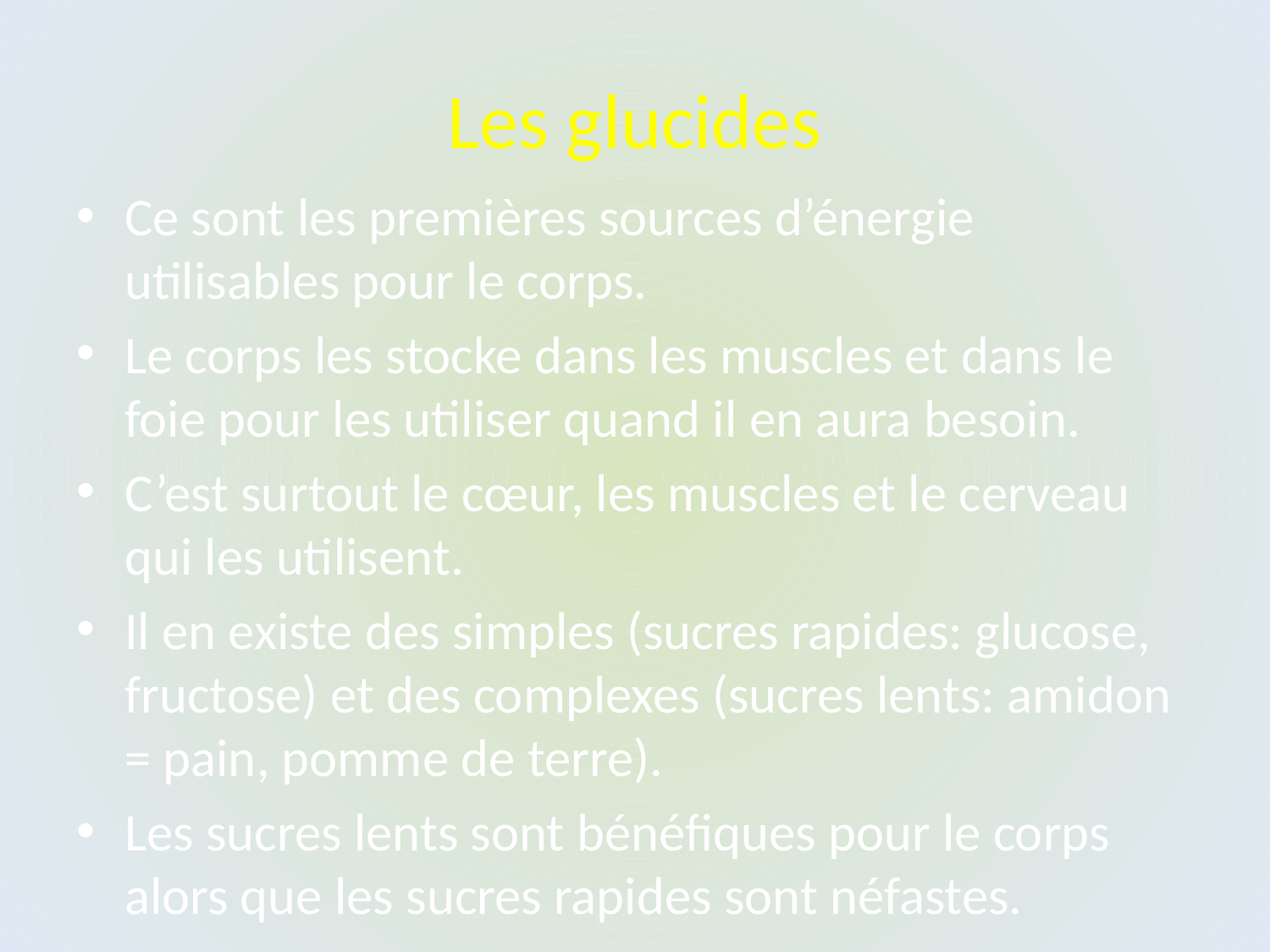

# Les glucides
Ce sont les premières sources d’énergie utilisables pour le corps.
Le corps les stocke dans les muscles et dans le foie pour les utiliser quand il en aura besoin.
C’est surtout le cœur, les muscles et le cerveau qui les utilisent.
Il en existe des simples (sucres rapides: glucose, fructose) et des complexes (sucres lents: amidon = pain, pomme de terre).
Les sucres lents sont bénéfiques pour le corps alors que les sucres rapides sont néfastes.